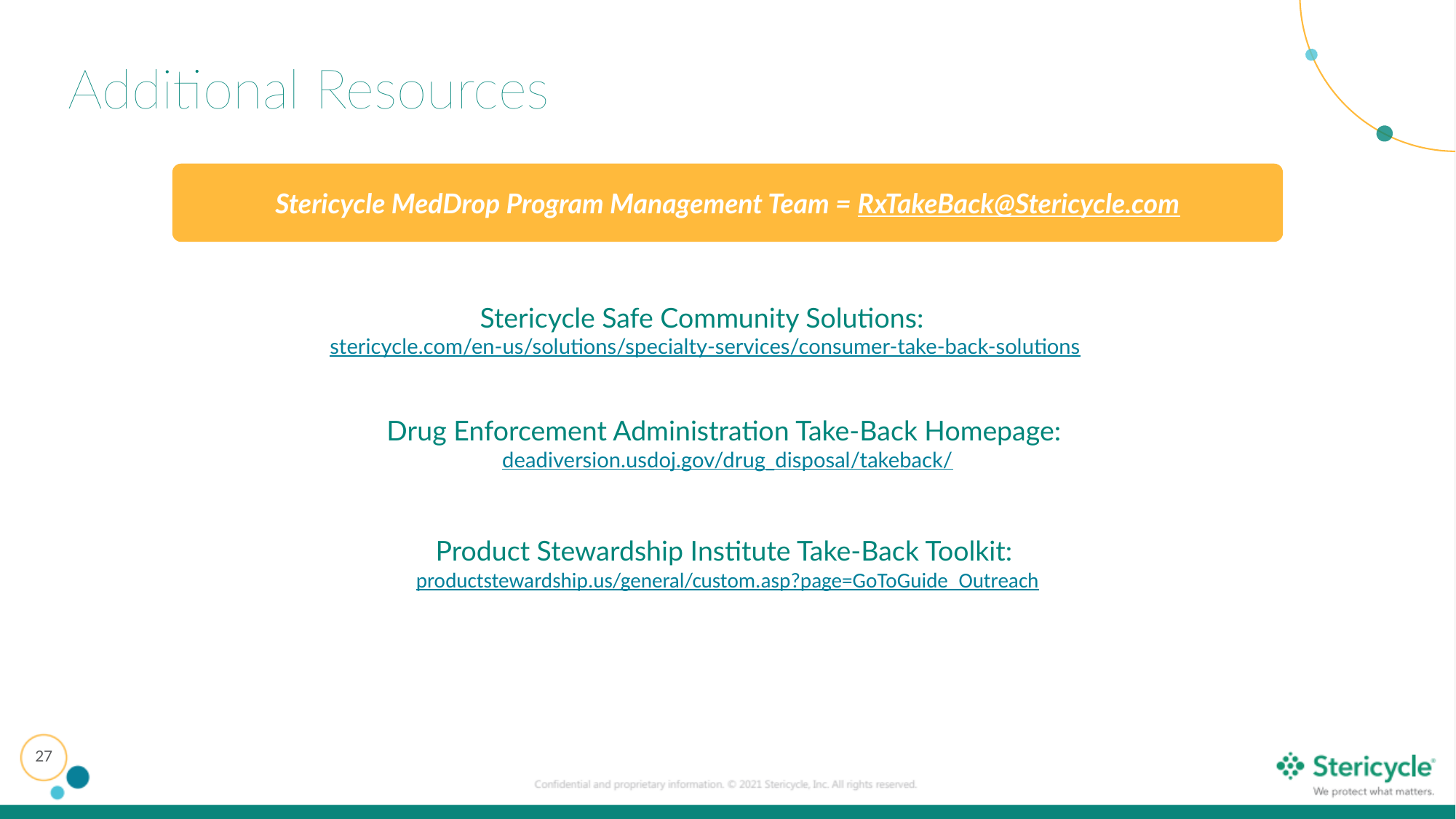

# Additional Resources
Stericycle MedDrop Program Management Team = RxTakeBack@Stericycle.com
Stericycle Safe Community Solutions:
stericycle.com/en-us/solutions/specialty-services/consumer-take-back-solutions
Drug Enforcement Administration Take-Back Homepage:
deadiversion.usdoj.gov/drug_disposal/takeback/
Product Stewardship Institute Take-Back Toolkit:
productstewardship.us/general/custom.asp?page=GoToGuide_Outreach
27